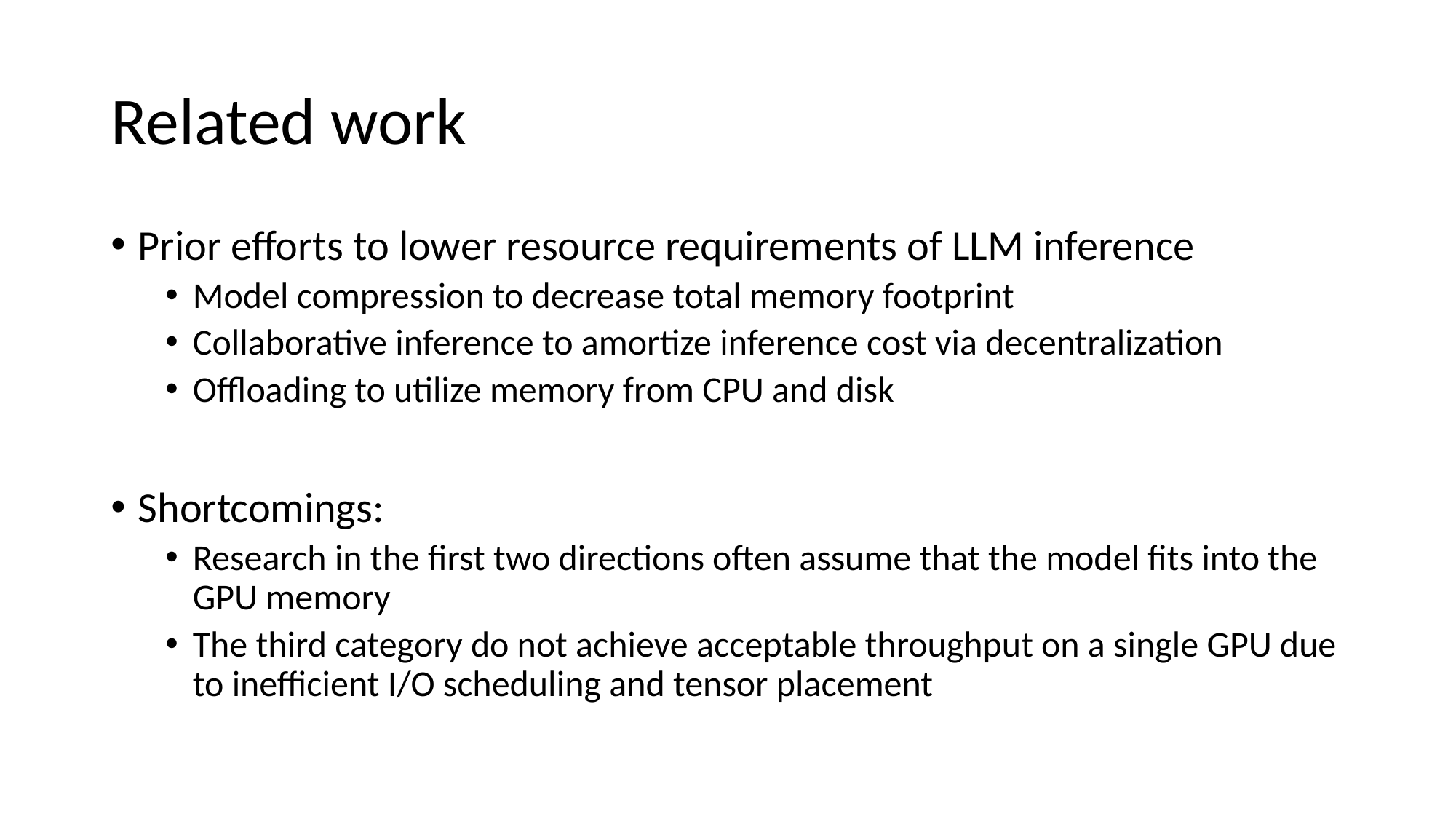

# Related work
Prior efforts to lower resource requirements of LLM inference
Model compression to decrease total memory footprint
Collaborative inference to amortize inference cost via decentralization
Offloading to utilize memory from CPU and disk

Shortcomings:
Research in the first two directions often assume that the model fits into the GPU memory
The third category do not achieve acceptable throughput on a single GPU due to inefficient I/O scheduling and tensor placement